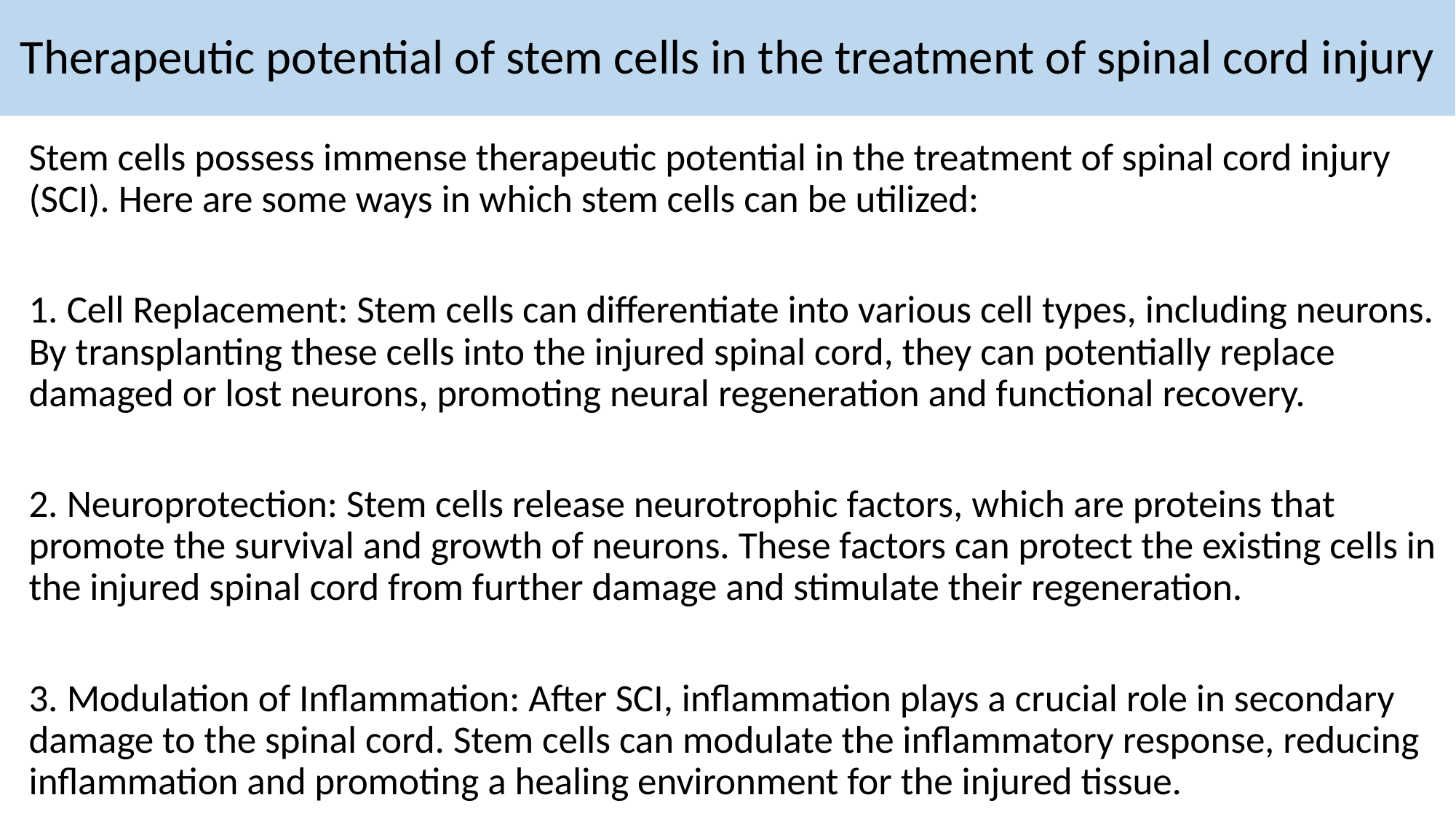

Therapeutic potential of stem cells in the treatment of spinal cord injury
Stem cells possess immense therapeutic potential in the treatment of spinal cord injury (SCI). Here are some ways in which stem cells can be utilized:

1. Cell Replacement: Stem cells can differentiate into various cell types, including neurons. By transplanting these cells into the injured spinal cord, they can potentially replace damaged or lost neurons, promoting neural regeneration and functional recovery.

2. Neuroprotection: Stem cells release neurotrophic factors, which are proteins that promote the survival and growth of neurons. These factors can protect the existing cells in the injured spinal cord from further damage and stimulate their regeneration.

3. Modulation of Inflammation: After SCI, inflammation plays a crucial role in secondary damage to the spinal cord. Stem cells can modulate the inflammatory response, reducing inflammation and promoting a healing environment for the injured tissue.